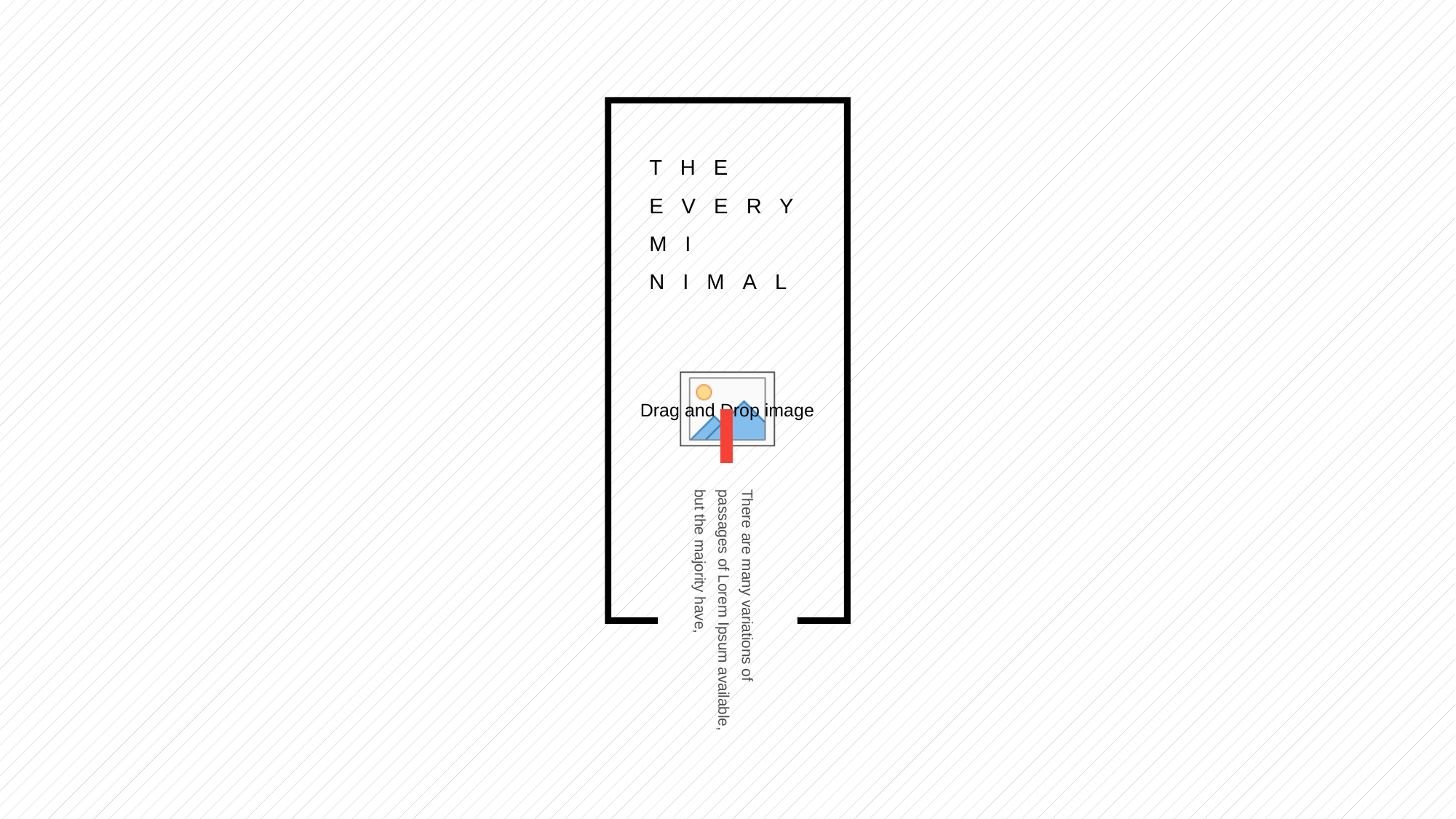

THE
EVERY
MI
NIMAL
There are many variations of passages of Lorem Ipsum available, but the majority have,